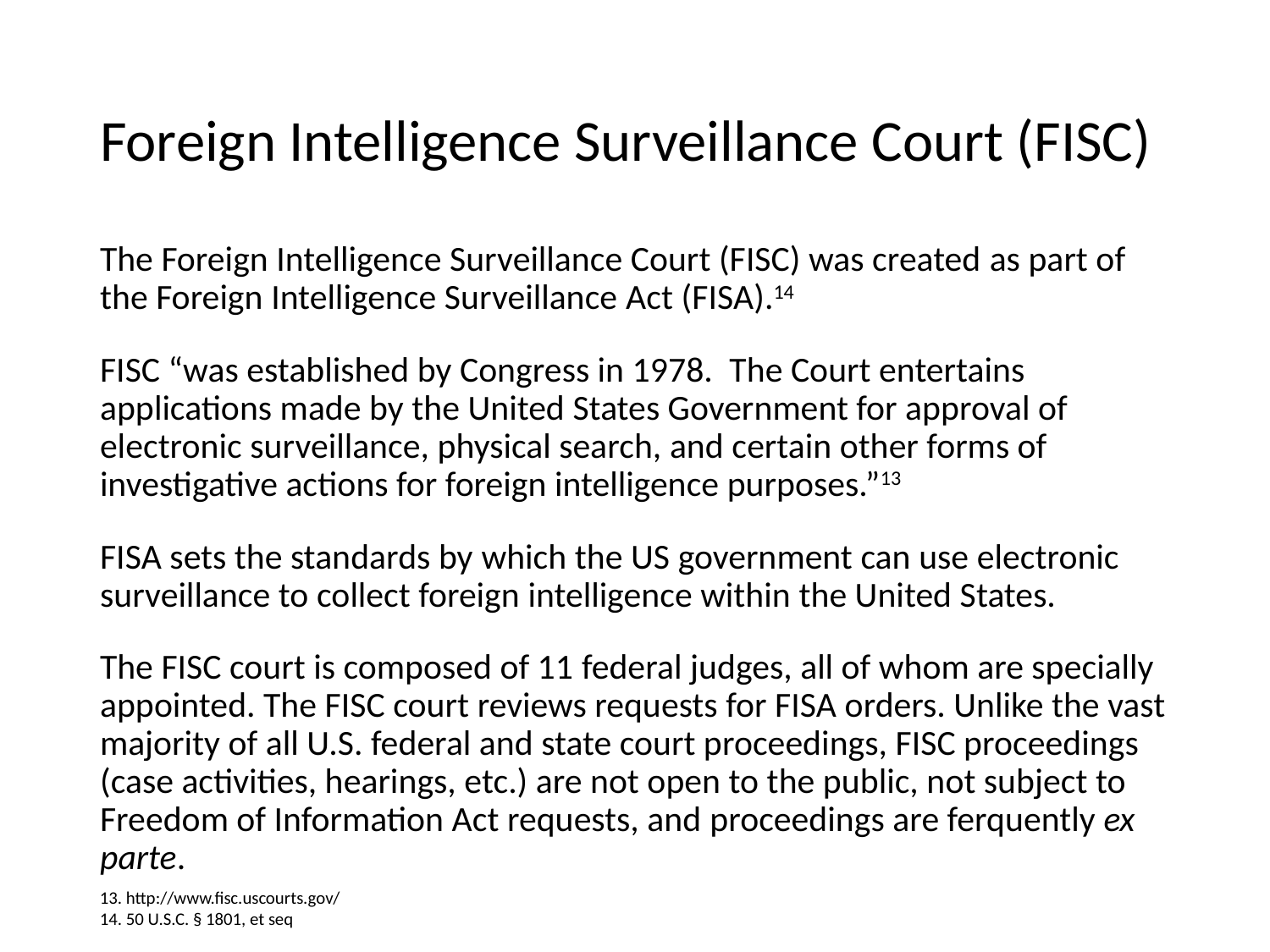

# Foreign Intelligence Surveillance Court (FISC)
The Foreign Intelligence Surveillance Court (FISC) was created as part of the Foreign Intelligence Surveillance Act (FISA).14
FISC “was established by Congress in 1978.  The Court entertains applications made by the United States Government for approval of electronic surveillance, physical search, and certain other forms of investigative actions for foreign intelligence purposes.”13
FISA sets the standards by which the US government can use electronic surveillance to collect foreign intelligence within the United States.
The FISC court is composed of 11 federal judges, all of whom are specially appointed. The FISC court reviews requests for FISA orders. Unlike the vast majority of all U.S. federal and state court proceedings, FISC proceedings (case activities, hearings, etc.) are not open to the public, not subject to Freedom of Information Act requests, and proceedings are ferquently ex parte.

13. http://www.fisc.uscourts.gov/
14. 50 U.S.C. § 1801, et seq